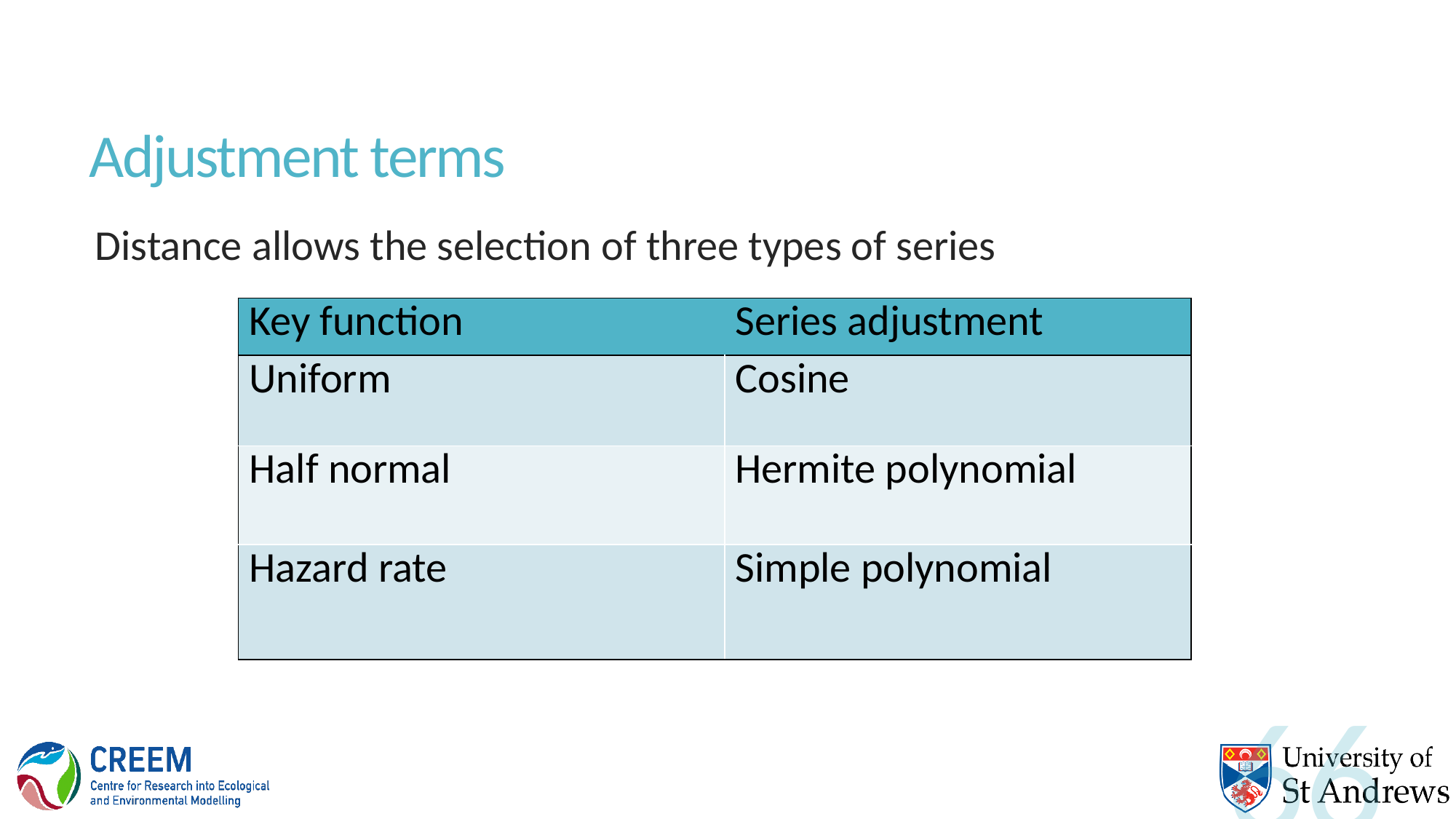

# Adjustment terms
Distance allows the selection of three types of series
| Key function | Series adjustment |
| --- | --- |
| Uniform | Cosine |
| Half normal | Hermite polynomial |
| Hazard rate | Simple polynomial |
66